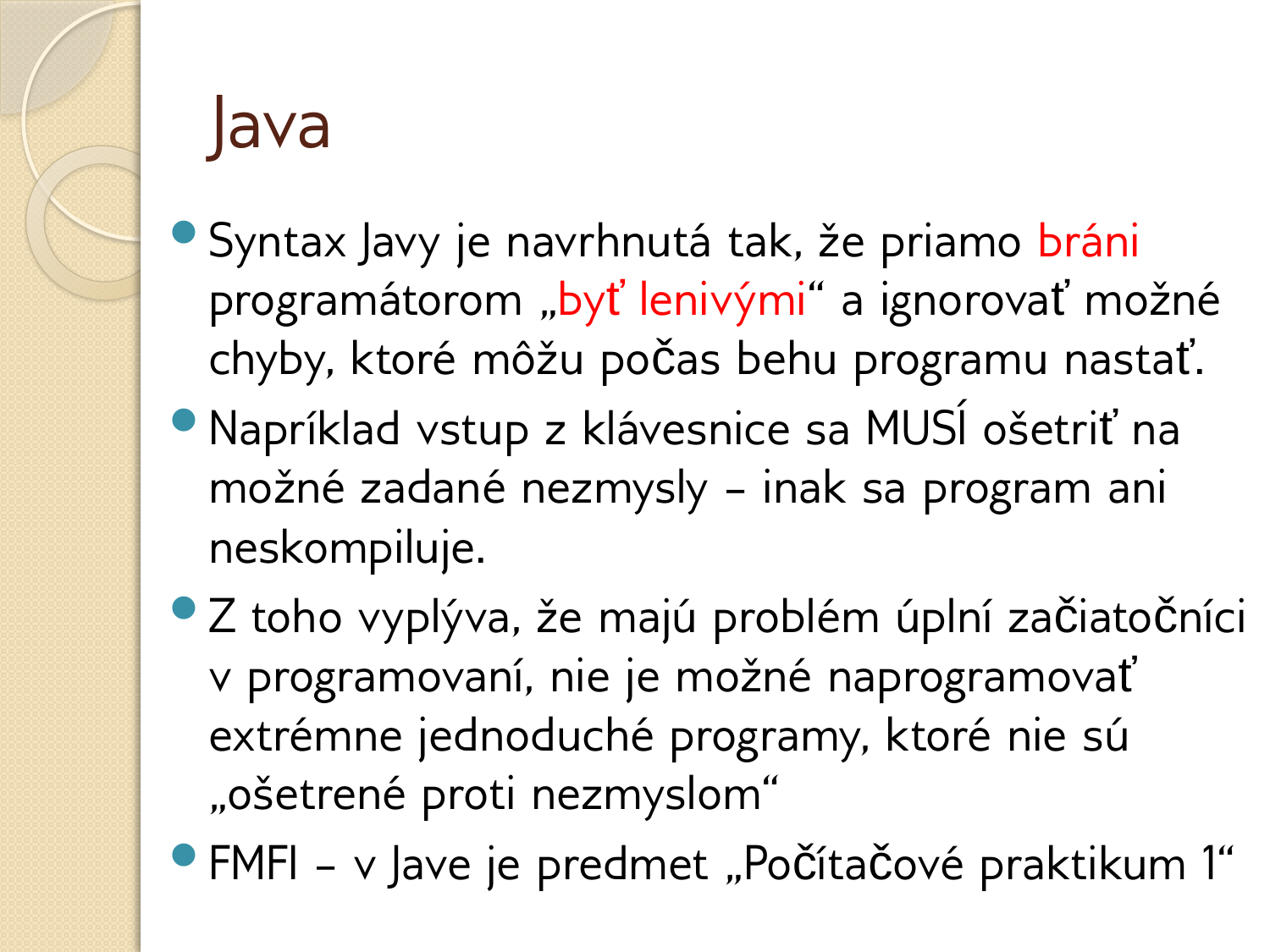

# Java
Syntax Javy je navrhnutá tak, že priamo bráni programátorom „byť lenivými“ a ignorovať možné chyby, ktoré môžu počas behu programu nastať.
Napríklad vstup z klávesnice sa MUSÍ ošetriť na možné zadané nezmysly – inak sa program ani neskompiluje.
Z toho vyplýva, že majú problém úplní začiatočníci v programovaní, nie je možné naprogramovať extrémne jednoduché programy, ktoré nie sú „ošetrené proti nezmyslom“
FMFI – v Jave je predmet „Počítačové praktikum 1“